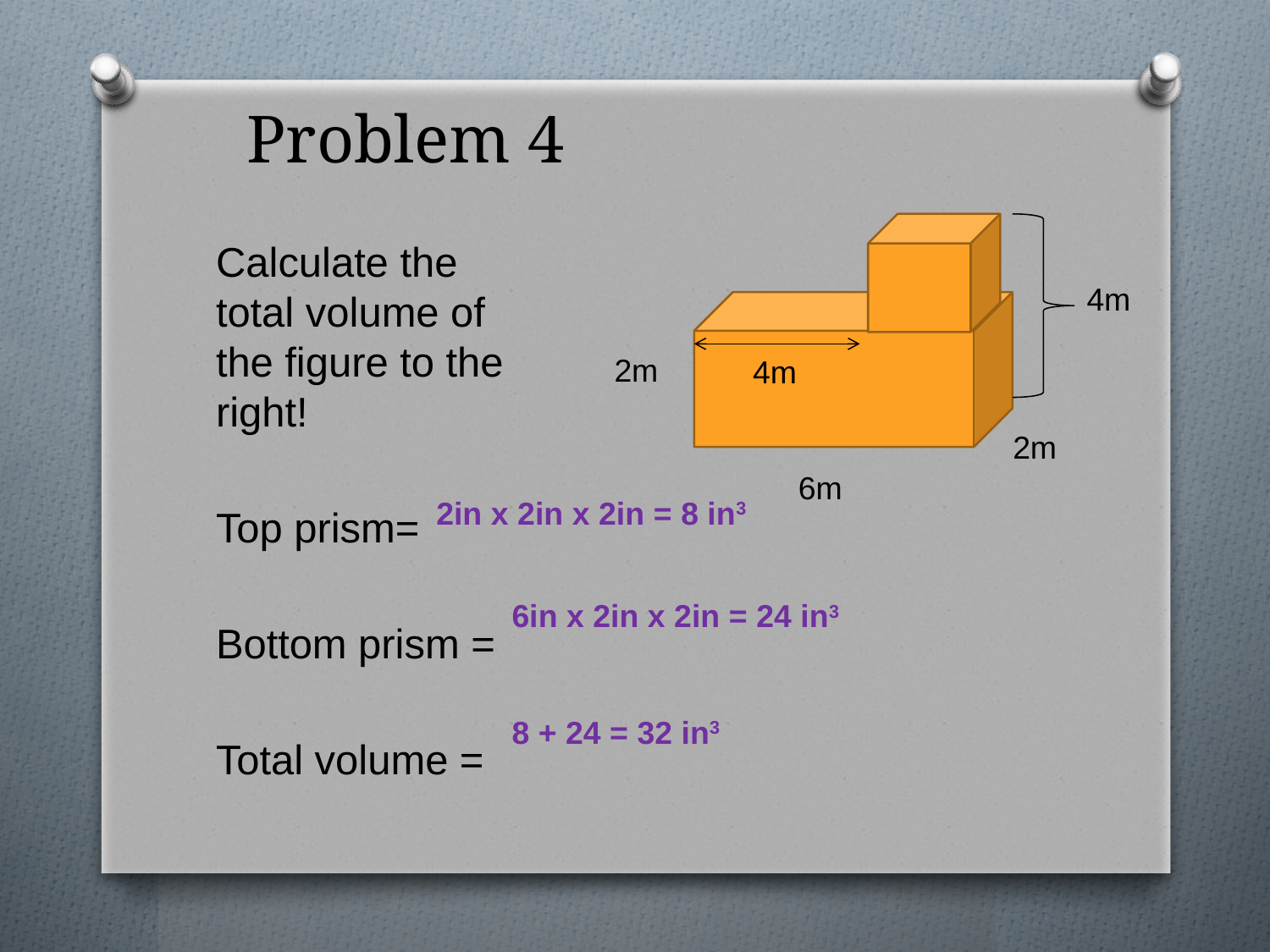

# Problem 4

Calculate the total volume of the figure to the right!

Top prism=

Bottom prism =

Total volume =
4m

2m
4m
2m
6m
2in x 2in x 2in = 8 in3
6in x 2in x 2in = 24 in3
8 + 24 = 32 in3